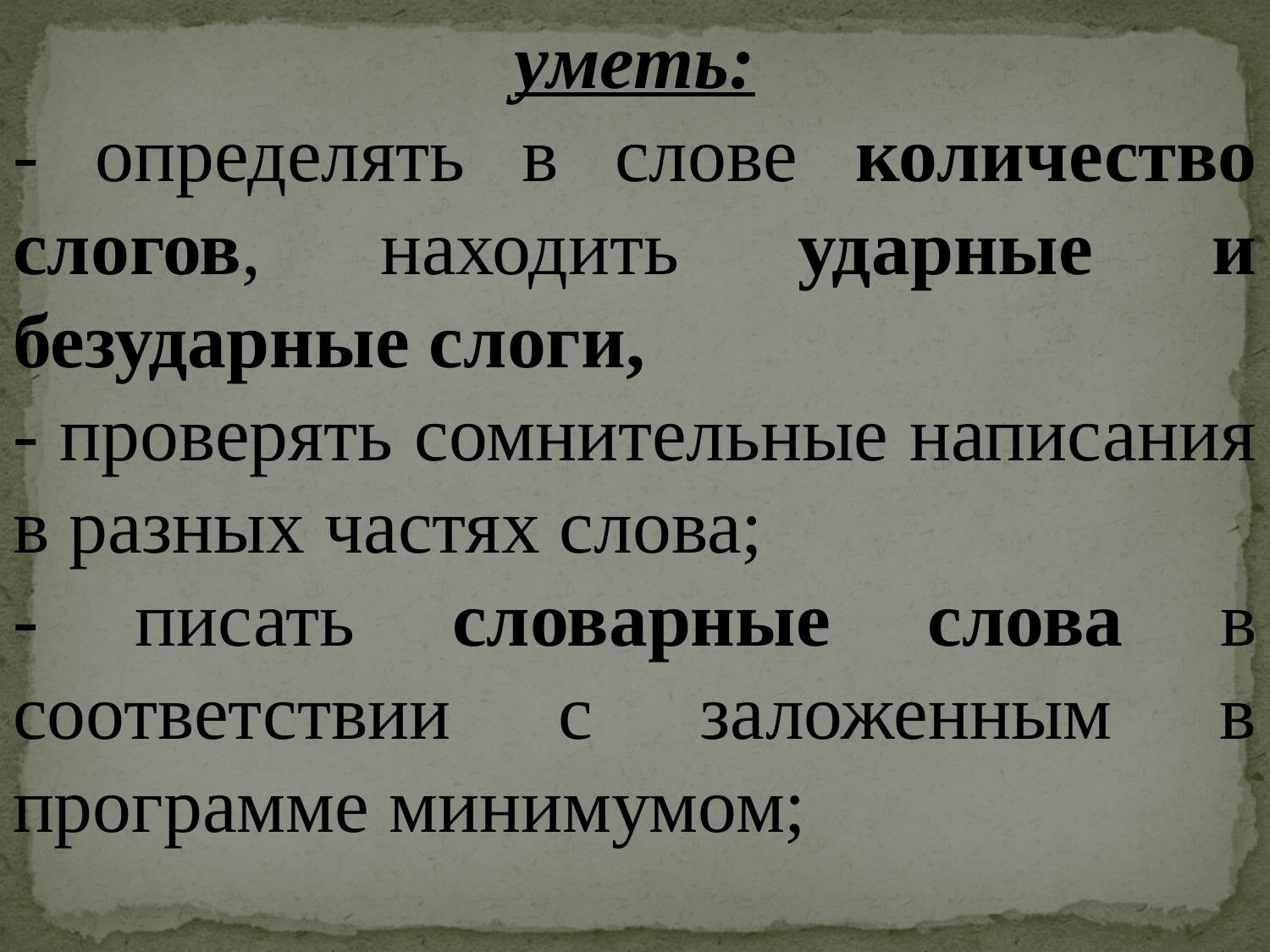

уметь:
- определять в слове количество слогов, находить ударные и безударные слоги,
- проверять сомнительные написания в разных частях слова;
- писать словарные слова в соответствии с заложенным в программе минимумом;